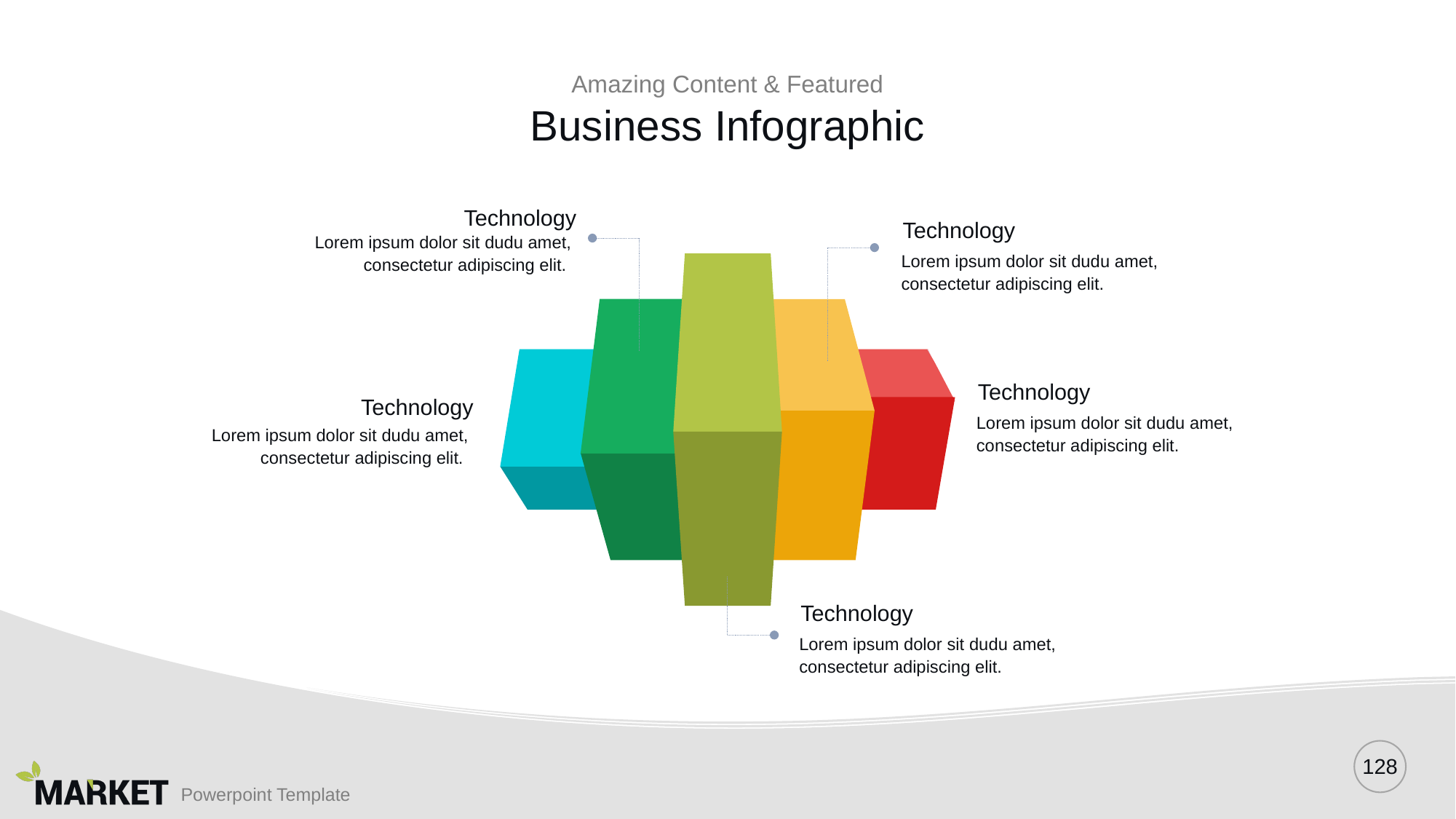

Amazing Content & Featured
# Business Infographic
Technology

Technology
Lorem ipsum dolor sit dudu amet, consectetur adipiscing elit.
Lorem ipsum dolor sit dudu amet, consectetur adipiscing elit.
Technology
Technology
Lorem ipsum dolor sit dudu amet, consectetur adipiscing elit.
Lorem ipsum dolor sit dudu amet, consectetur adipiscing elit.
Technology
Lorem ipsum dolor sit dudu amet, consectetur adipiscing elit.